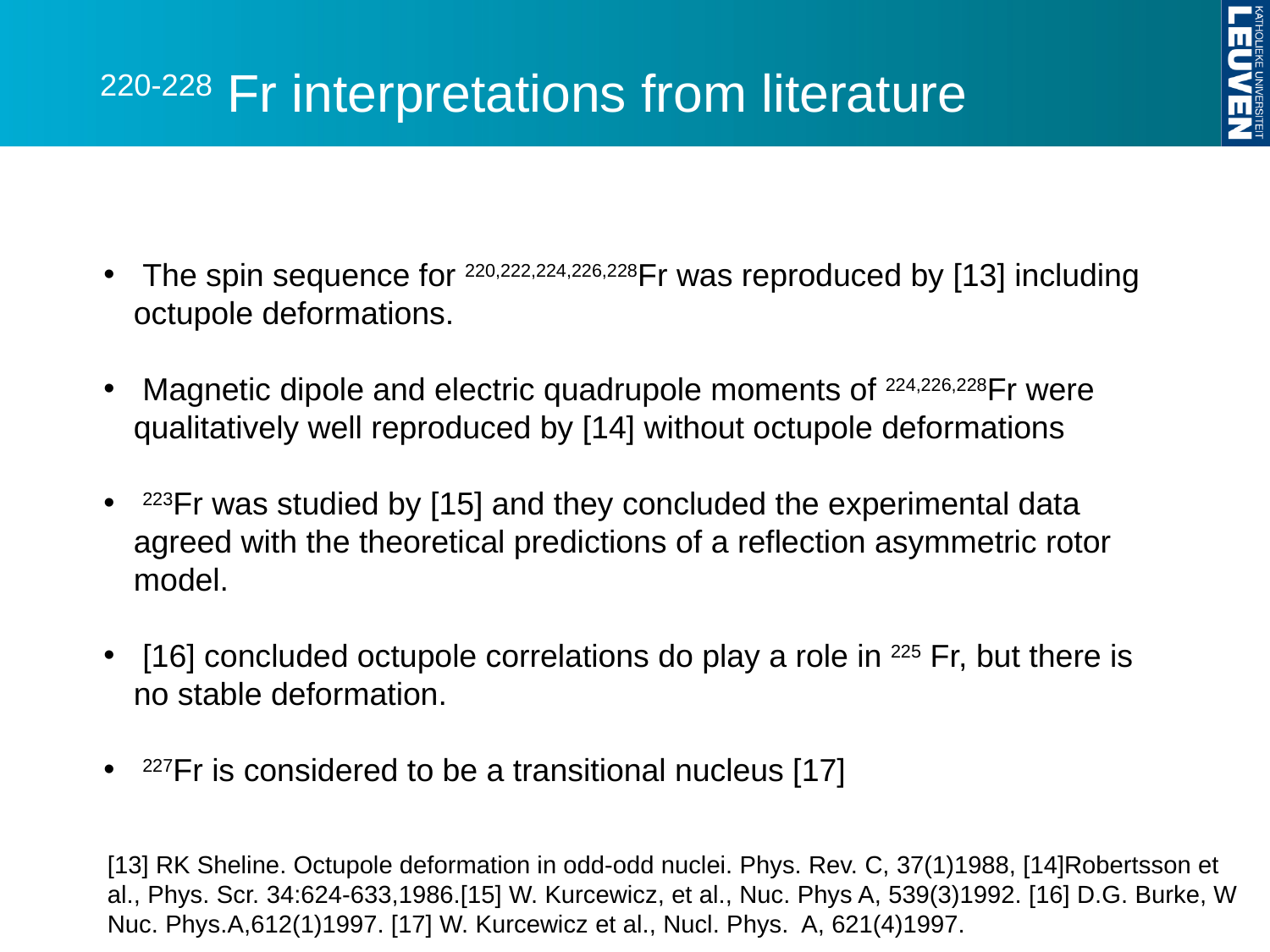

# 220-228 Fr interpretations from literature
 The spin sequence for 220,222,224,226,228Fr was reproduced by [13] including octupole deformations.

 Magnetic dipole and electric quadrupole moments of 224,226,228Fr were qualitatively well reproduced by [14] without octupole deformations

 223Fr was studied by [15] and they concluded the experimental data agreed with the theoretical predictions of a reflection asymmetric rotor model.

 [16] concluded octupole correlations do play a role in 225 Fr, but there is no stable deformation.

 227Fr is considered to be a transitional nucleus [17]
[13] RK Sheline. Octupole deformation in odd-odd nuclei. Phys. Rev. C, 37(1)1988, [14]Robertsson et al., Phys. Scr. 34:624-633,1986.[15] W. Kurcewicz, et al., Nuc. Phys A, 539(3)1992. [16] D.G. Burke, W Nuc. Phys.A,612(1)1997. [17] W. Kurcewicz et al., Nucl. Phys.  A, 621(4)1997.